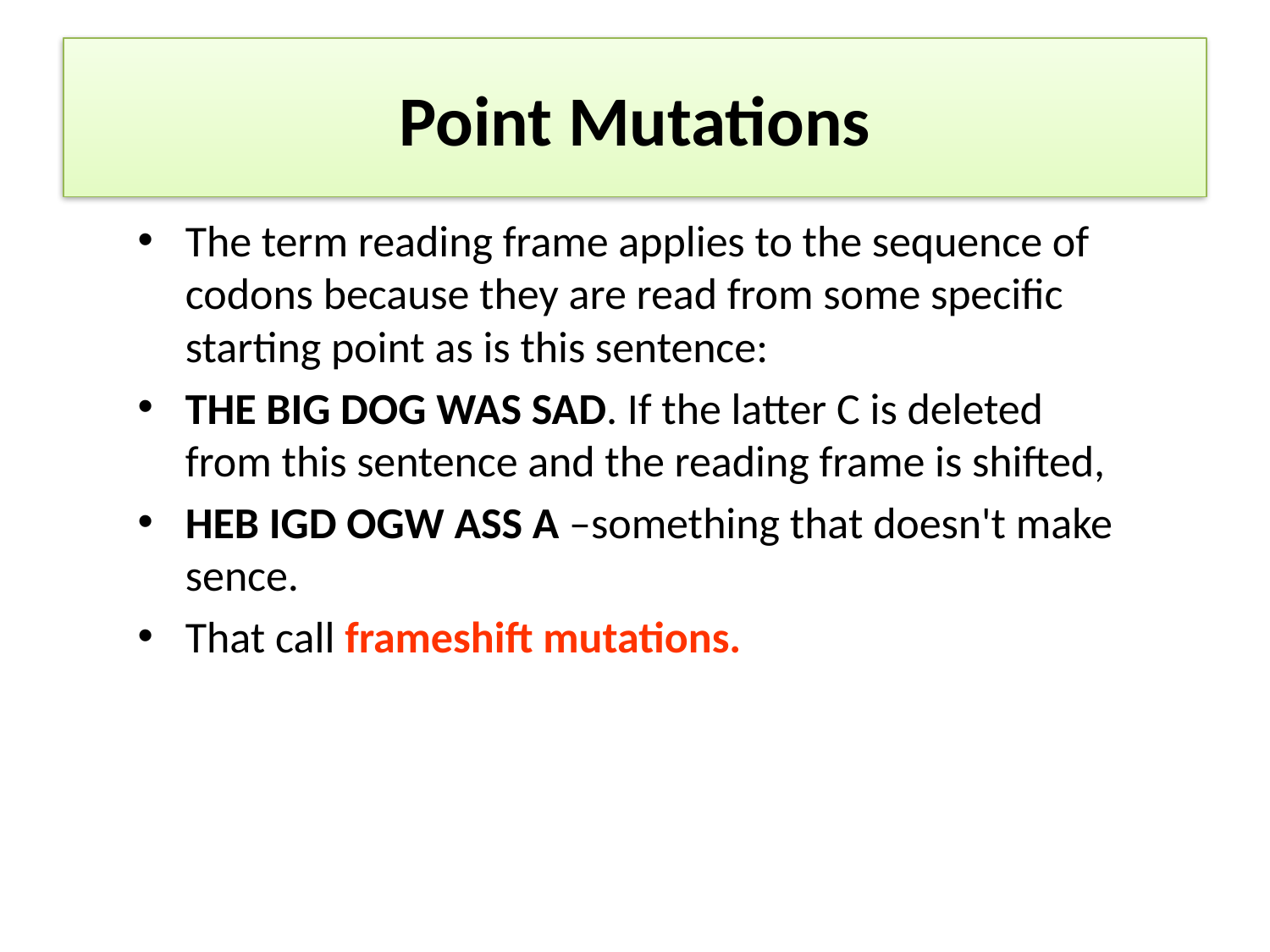

# Point Mutations
The term reading frame applies to the sequence of codons because they are read from some specific starting point as is this sentence:
THE BIG DOG WAS SAD. If the latter C is deleted from this sentence and the reading frame is shifted,
HEB IGD OGW ASS A –something that doesn't make sence.
That call frameshift mutations.